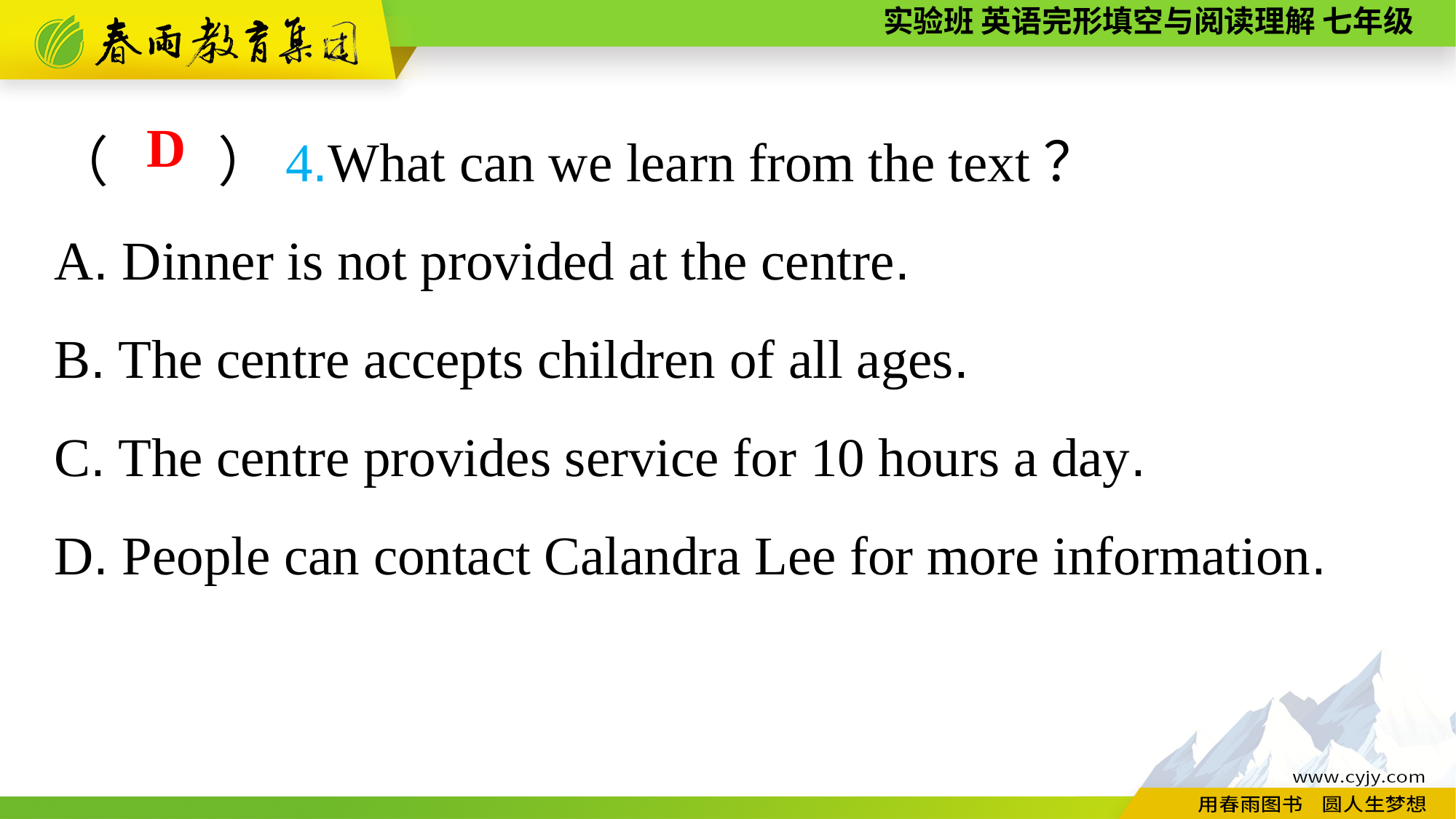

（　　）4.What can we learn from the text？
A. Dinner is not provided at the centre.
B. The centre accepts children of all ages.
C. The centre provides service for 10 hours a day.
D. People can contact Calandra Lee for more information.
D